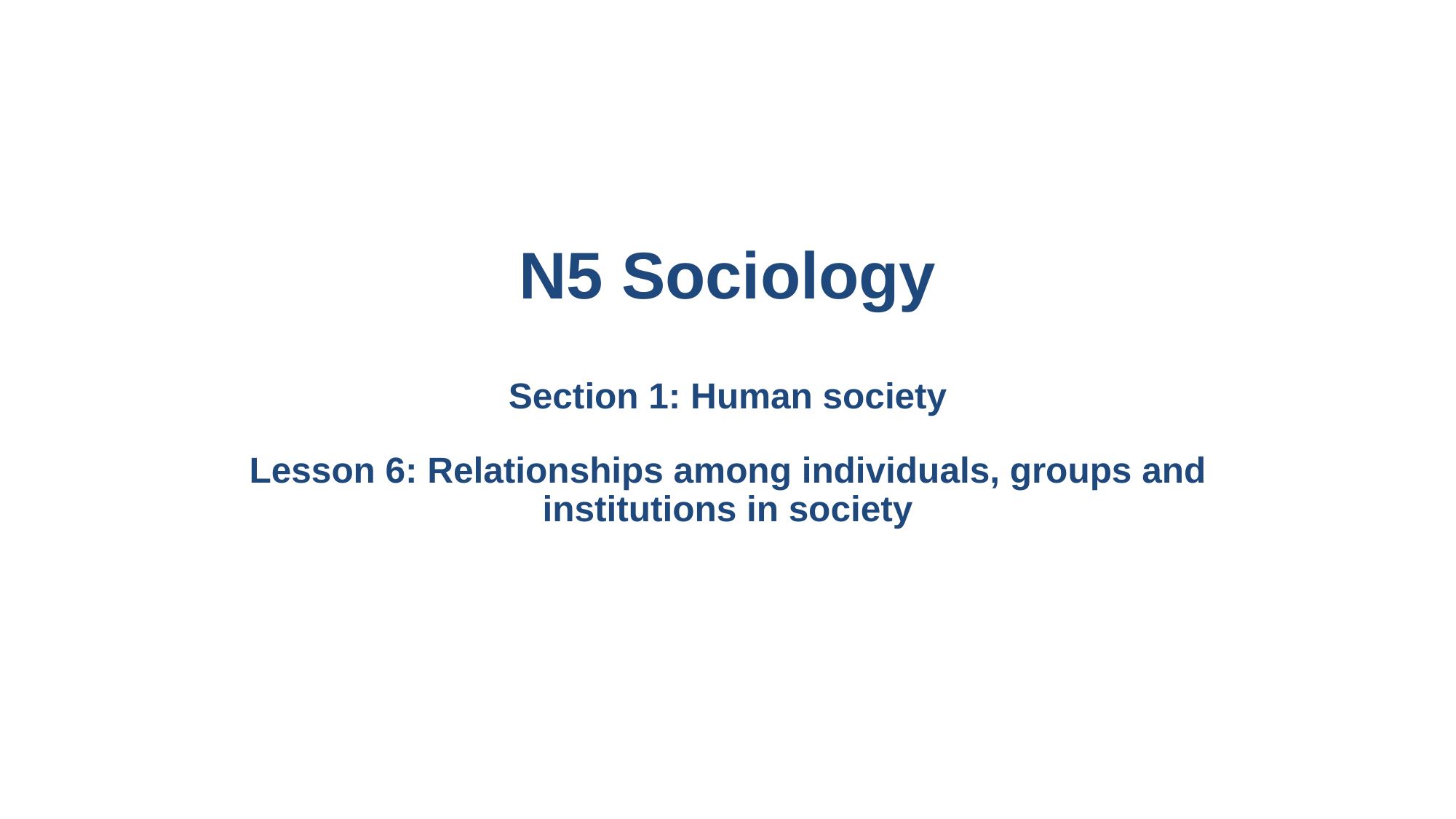

# N5 Sociology Section 1: Human society Lesson 6: Relationships among individuals, groups and institutions in society